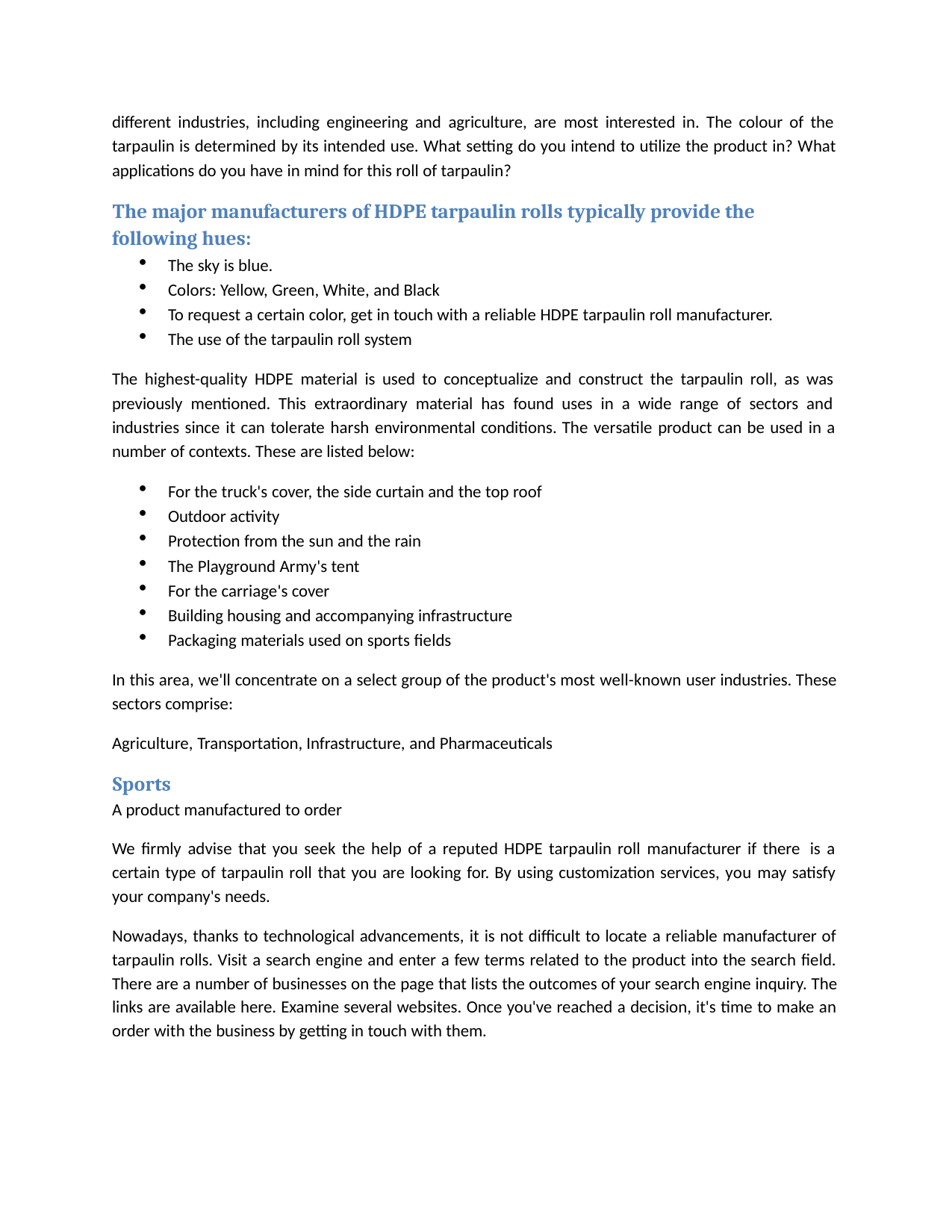

different industries, including engineering and agriculture, are most interested in. The colour of the  tarpaulin is determined by its intended use. What setting do you intend to utilize the product in? What  applications do you have in mind for this roll of tarpaulin?

The major manufacturers of HDPE tarpaulin rolls typically provide the  following hues:
The sky is blue.
Colors: Yellow, Green, White, and Black
To request a certain color, get in touch with a reliable HDPE tarpaulin roll manufacturer.
The use of the tarpaulin roll system
The highest-quality HDPE material is used to conceptualize and construct the tarpaulin roll, as was  previously mentioned. This extraordinary material has found uses in a wide range of sectors and  industries since it can tolerate harsh environmental conditions. The versatile product can be used in a  number of contexts. These are listed below:

For the truck's cover, the side curtain and the top roof
Outdoor activity
Protection from the sun and the rain
The Playground Army's tent
For the carriage's cover
Building housing and accompanying infrastructure
Packaging materials used on sports fields
In this area, we'll concentrate on a select group of the product's most well-known user industries. These  sectors comprise:

Agriculture, Transportation, Infrastructure, and Pharmaceuticals

Sports
A product manufactured to order

We firmly advise that you seek the help of a reputed HDPE tarpaulin roll manufacturer if there is a  certain type of tarpaulin roll that you are looking for. By using customization services, you may satisfy  your company's needs.

Nowadays, thanks to technological advancements, it is not difficult to locate a reliable manufacturer of  tarpaulin rolls. Visit a search engine and enter a few terms related to the product into the search field.  There are a number of businesses on the page that lists the outcomes of your search engine inquiry. The  links are available here. Examine several websites. Once you've reached a decision, it's time to make an  order with the business by getting in touch with them.